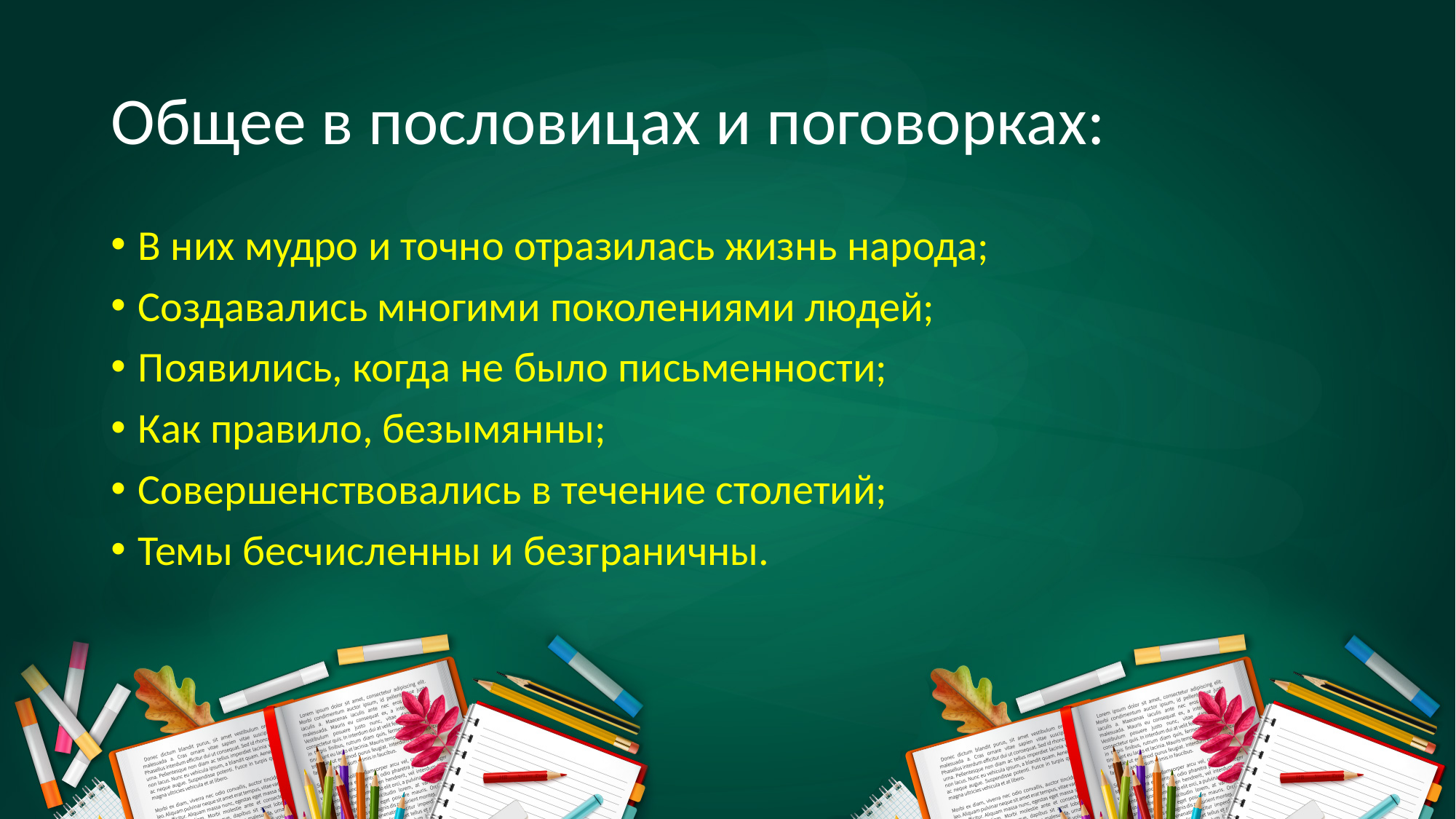

# Общее в пословицах и поговорках:
В них мудро и точно отразилась жизнь народа;
Создавались многими поколениями людей;
Появились, когда не было письменности;
Как правило, безымянны;
Совершенствовались в течение столетий;
Темы бесчисленны и безграничны.